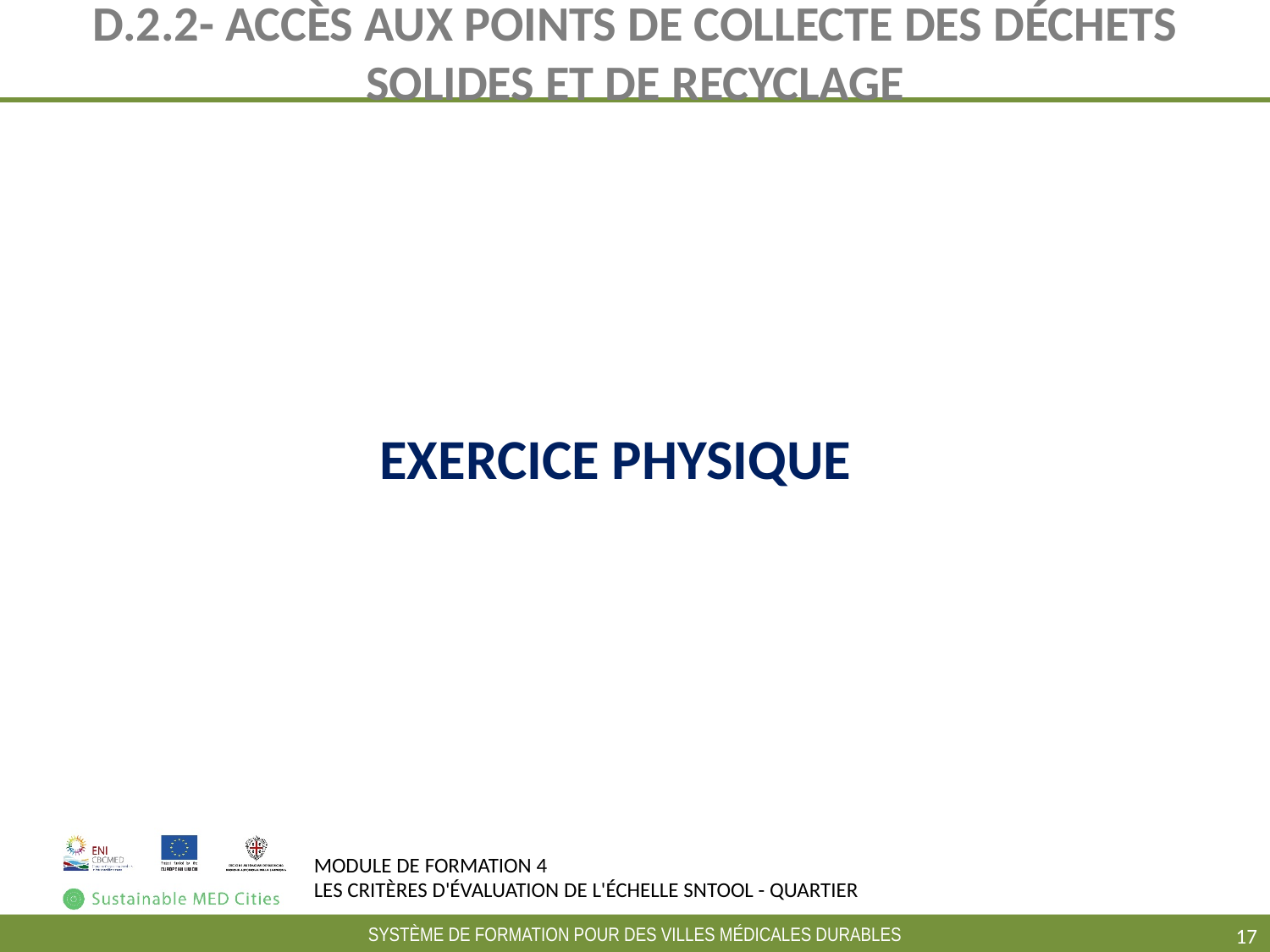

# D.2.2- ACCÈS AUX POINTS DE COLLECTE DES DÉCHETS SOLIDES ET DE RECYCLAGE

EXERCICE PHYSIQUE

17